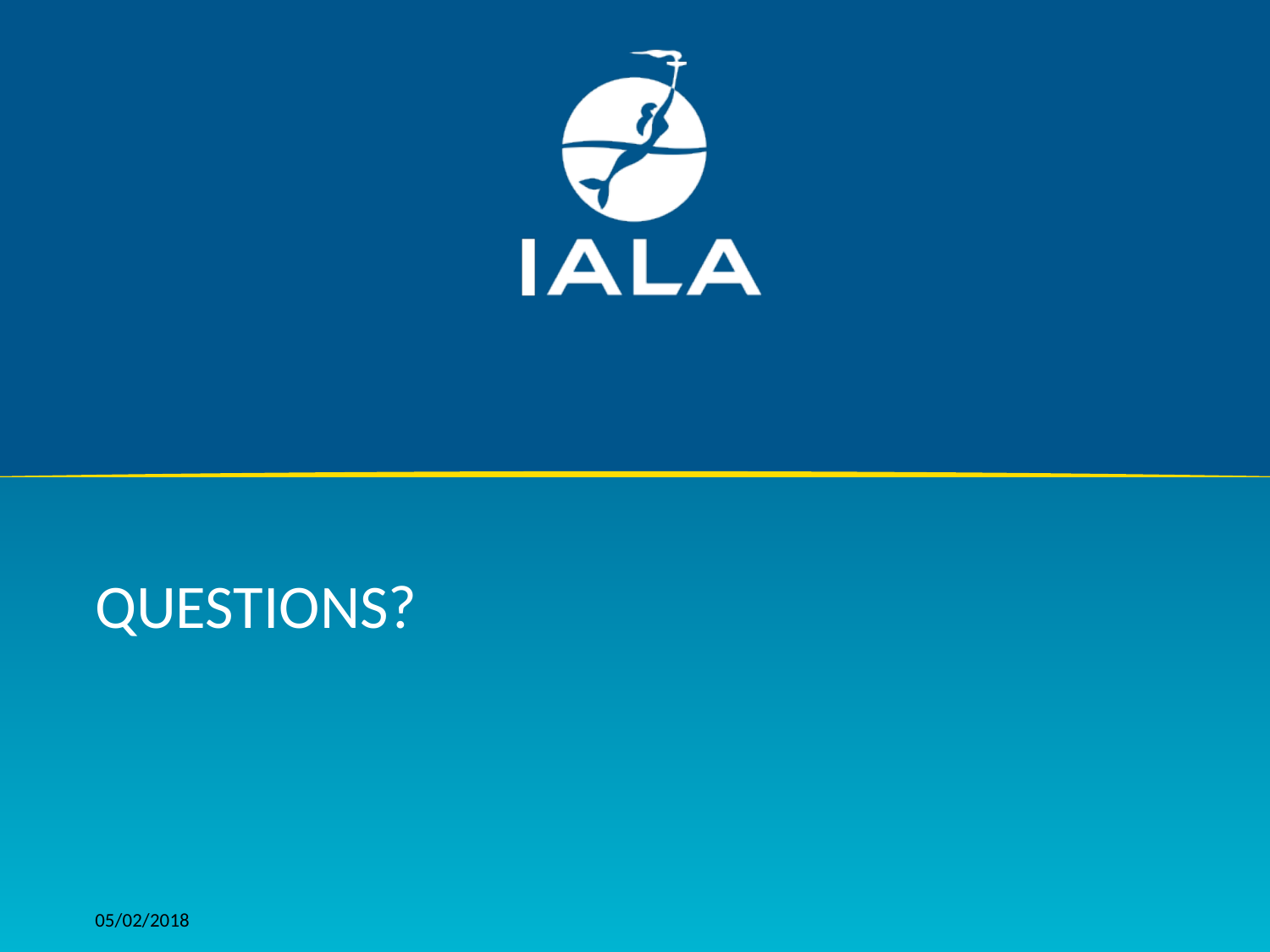

# Questions?

India Training Accreditation Project 2017
16
05/02/2018